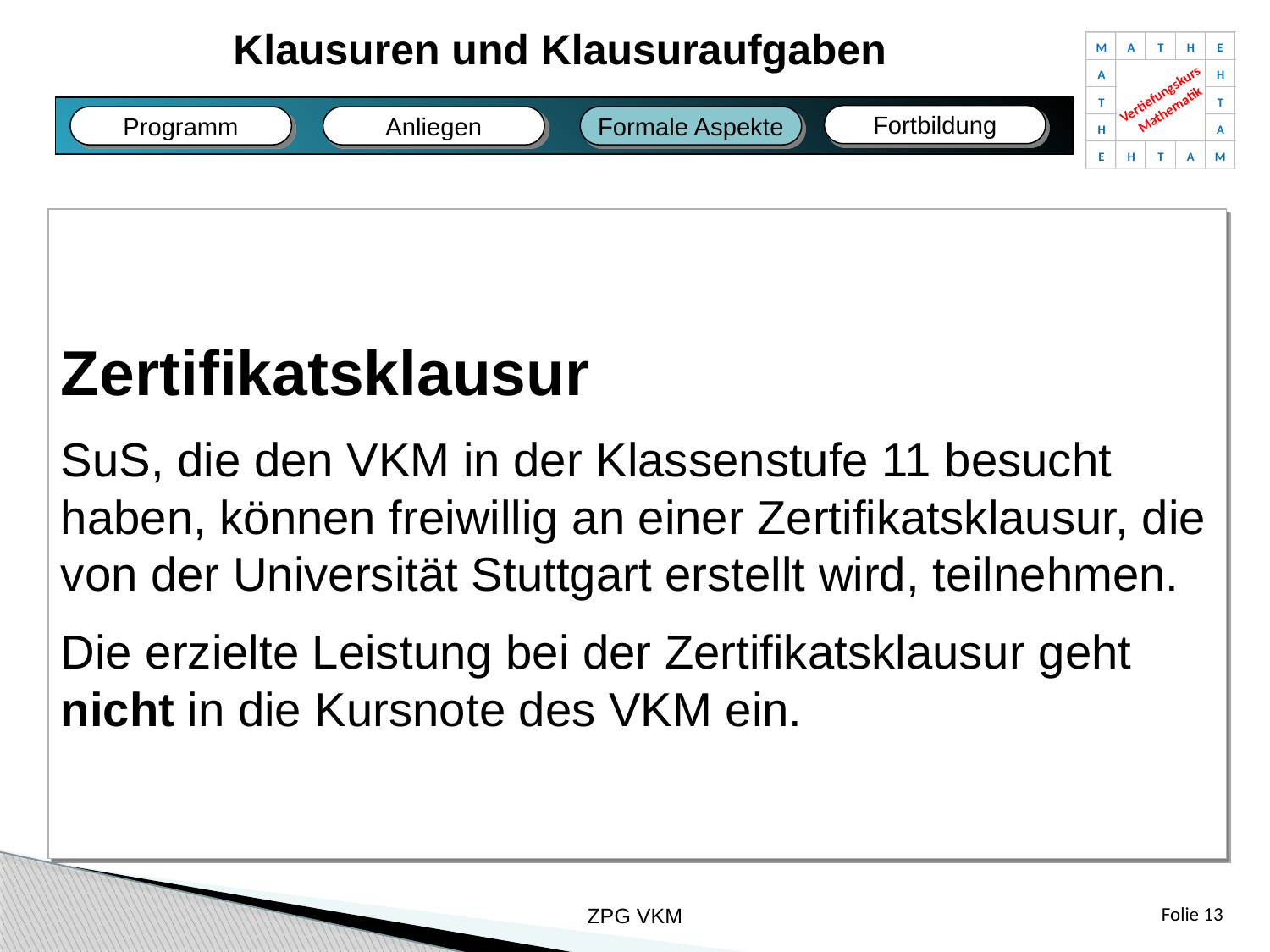

Klausuren und Klausuraufgaben

M
A
T
H
E

A
H
Vertiefungskurs
Mathematik

T
T

H
A

E
H
T
A
M

Fortbildung
Anliegen
Programm
Formale Aspekte
Fazit
Bildungsplan
Fachliches
Unterricht
Zertifikatsklausur
SuS, die den VKM in der Klassenstufe 11 besucht
haben, können freiwillig an einer Zertifikatsklausur, die
von der Universität Stuttgart erstellt wird, teilnehmen.
Die erzielte Leistung bei der Zertifikatsklausur geht
nicht in die Kursnote des VKM ein.

ZPG VKM
Folie 13